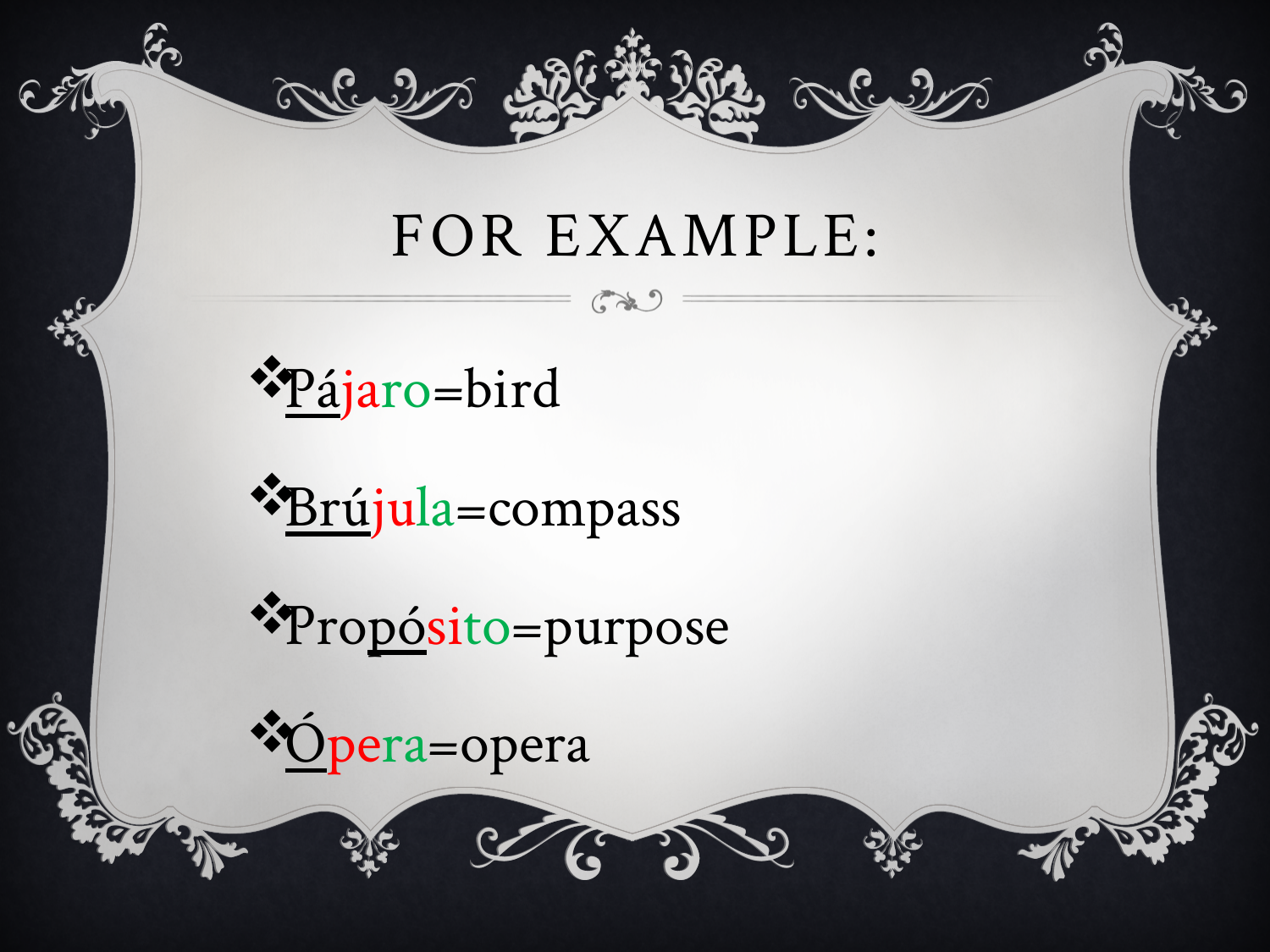

# For example:
Pájaro=bird
Brújula=compass
Propósito=purpose
Ópera=opera